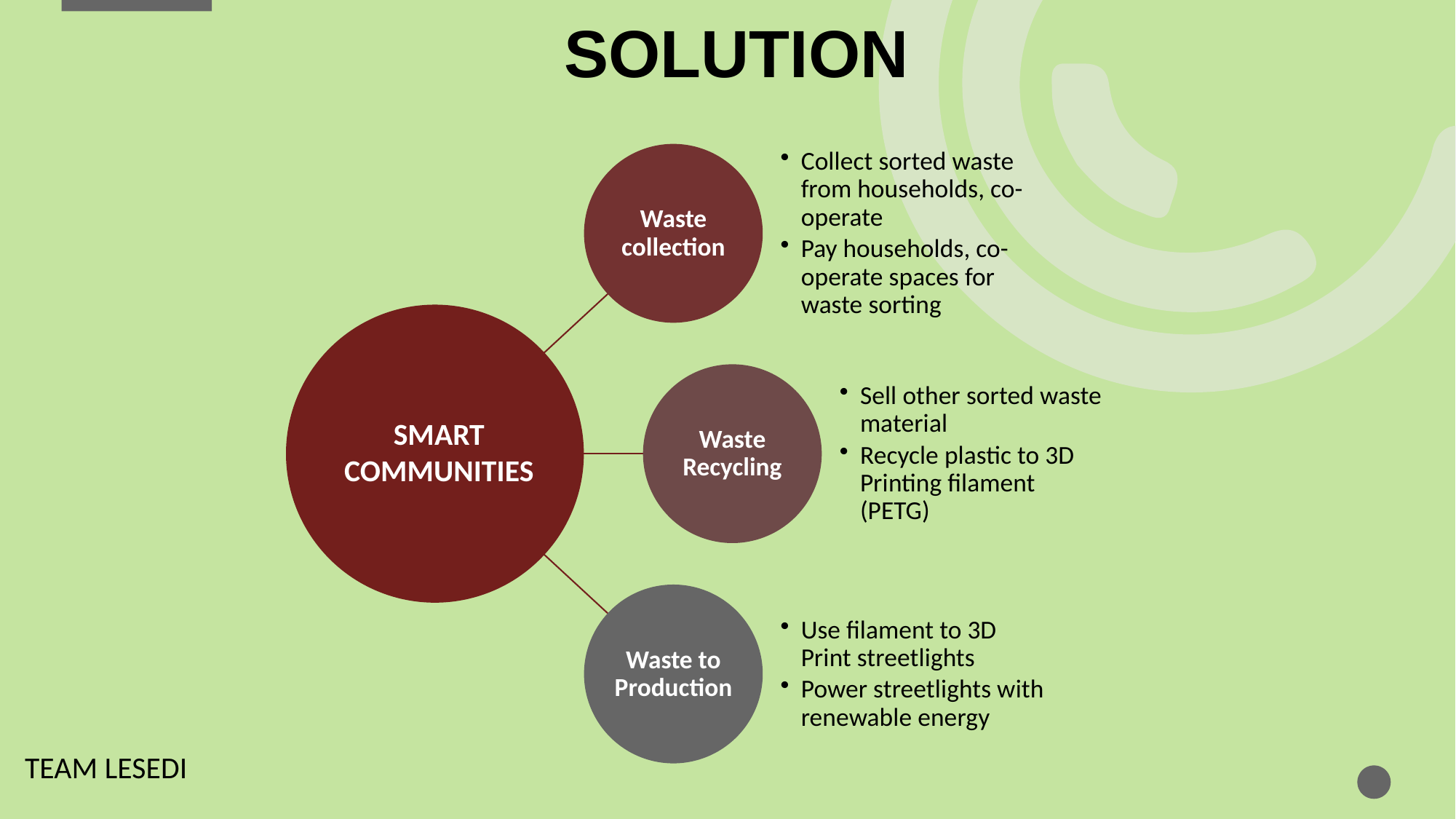

# SOLUTION
Waste collection
Collect sorted waste from households, co-operate
Pay households, co-operate spaces for waste sorting
Waste Recycling
Sell other sorted waste material
Recycle plastic to 3D Printing filament (PETG)
Waste to Production
Use filament to 3D Print streetlights
Power streetlights with renewable energy
SMART COMMUNITIES
TEAM LESEDI